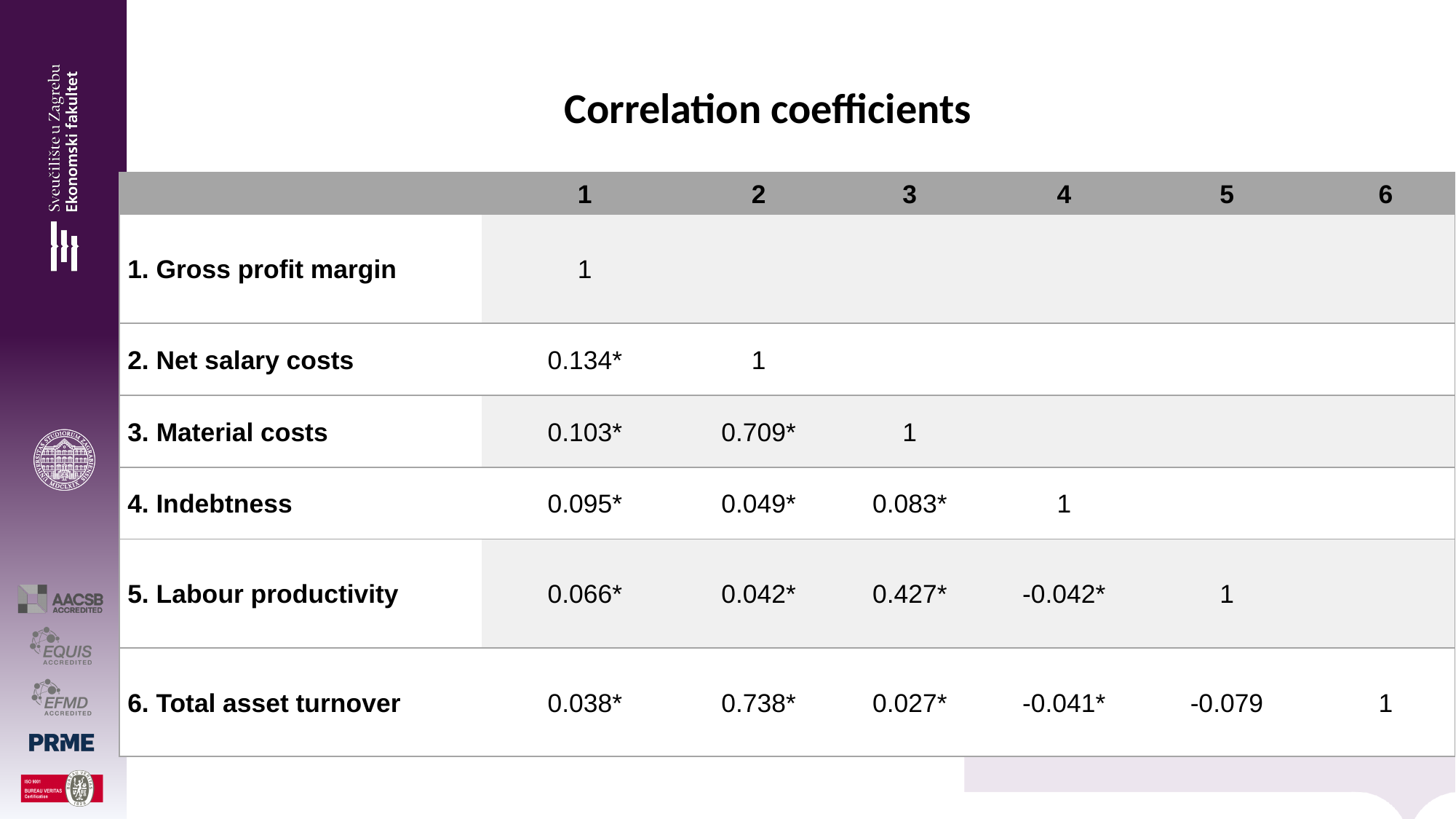

Correlation coefficients
|  | 1 | 2 | 3 | 4 | 5 | 6 |
| --- | --- | --- | --- | --- | --- | --- |
| 1. Gross profit margin | 1 |  |  |  |  |  |
| 2. Net salary costs | 0.134\* | 1 |  |  |  |  |
| 3. Material costs | 0.103\* | 0.709\* | 1 |  |  |  |
| 4. Indebtness | 0.095\* | 0.049\* | 0.083\* | 1 |  |  |
| 5. Labour productivity | 0.066\* | 0.042\* | 0.427\* | -0.042\* | 1 |  |
| 6. Total asset turnover | 0.038\* | 0.738\* | 0.027\* | -0.041\* | -0.079 | 1 |